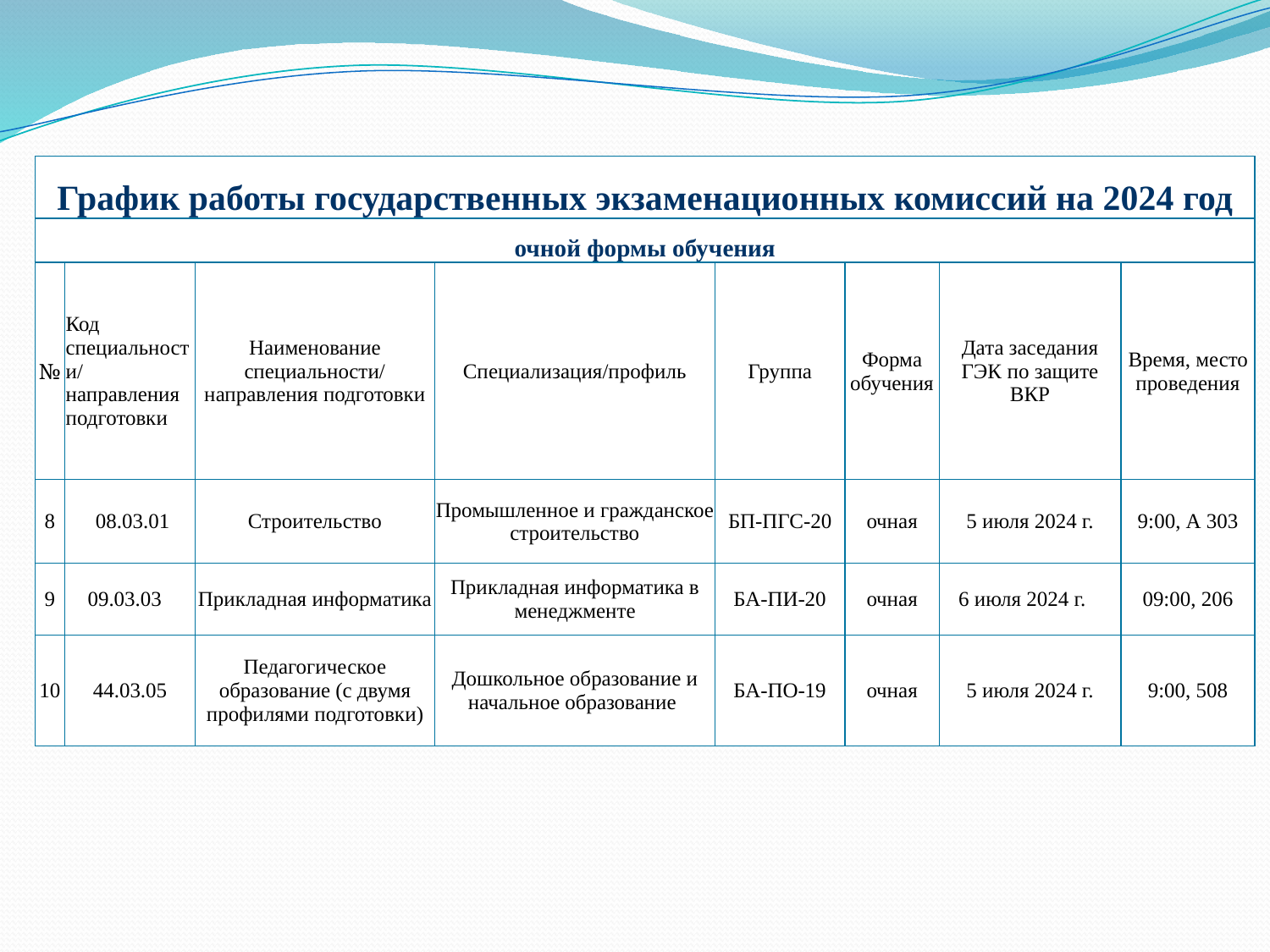

| График работы государственных экзаменационных комиссий на 2024 год |  |  |  |  |  |  |  |
| --- | --- | --- | --- | --- | --- | --- | --- |
| очной формы обучения |  |  |  |  |  |  |  |
| № | Код специальности/ направления подготовки | Наименование специальности/ направления подготовки | Специализация/профиль | Группа | Форма обучения | Дата заседания ГЭК по защите ВКР | Время, место проведения |
| 8 | 08.03.01 | Строительство | Промышленное и гражданское строительство | БП-ПГС-20 | очная | 5 июля 2024 г. | 9:00, А 303 |
| 9 | 09.03.03 | Прикладная информатика | Прикладная информатика в менеджменте | БА-ПИ-20 | очная | 6 июля 2024 г. | 09:00, 206 |
| 10 | 44.03.05 | Педагогическое образование (с двумя профилями подготовки) | Дошкольное образование и начальное образование | БА-ПО-19 | очная | 5 июля 2024 г. | 9:00, 508 |